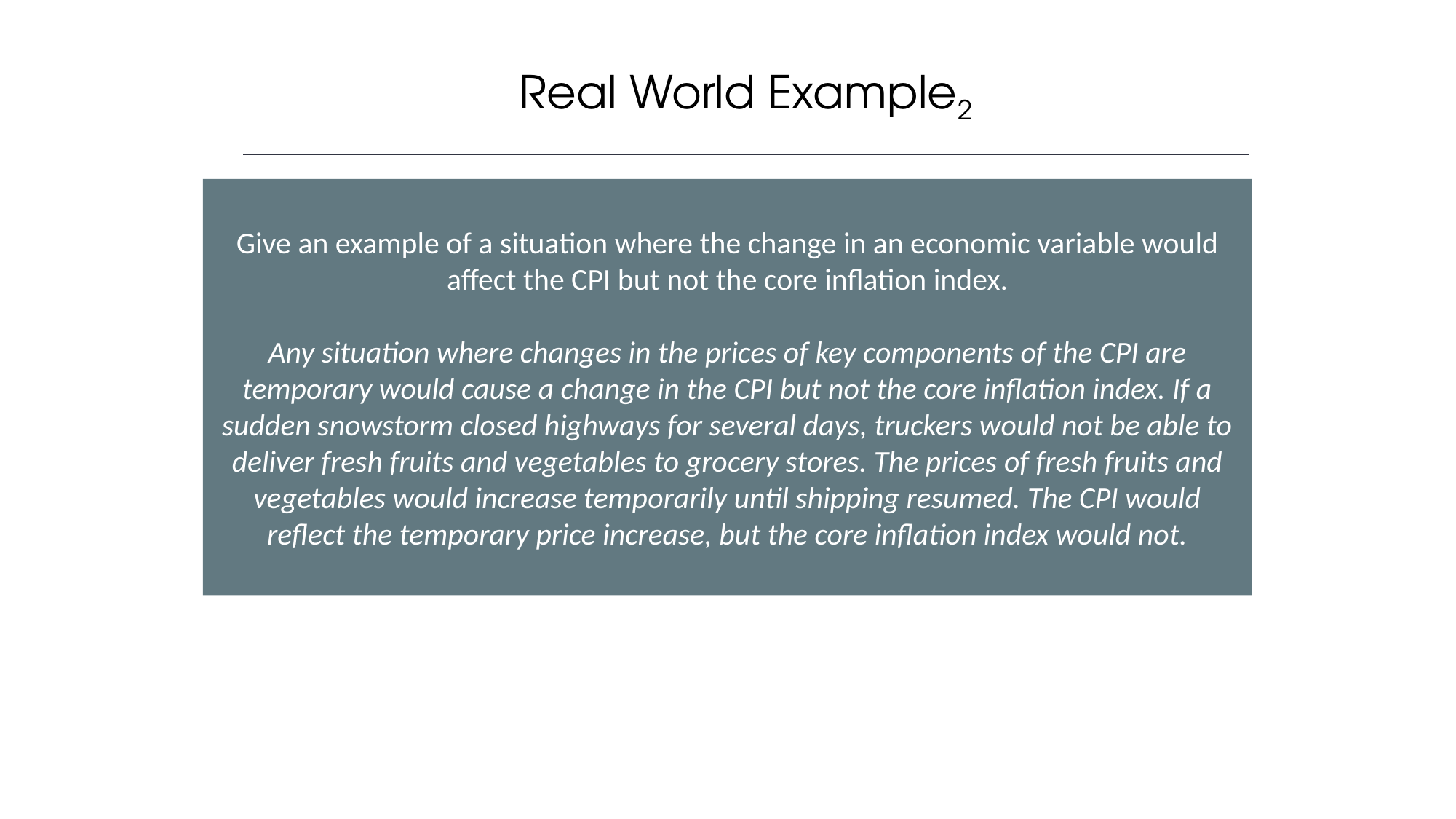

Real World Example2
Give an example of a situation where the change in an economic variable would affect the CPI but not the core inflation index.

Any situation where changes in the prices of key components of the CPI are temporary would cause a change in the CPI but not the core inflation index. If a sudden snowstorm closed highways for several days, truckers would not be able to deliver fresh fruits and vegetables to grocery stores. The prices of fresh fruits and vegetables would increase temporarily until shipping resumed. The CPI would reflect the temporary price increase, but the core inflation index would not.